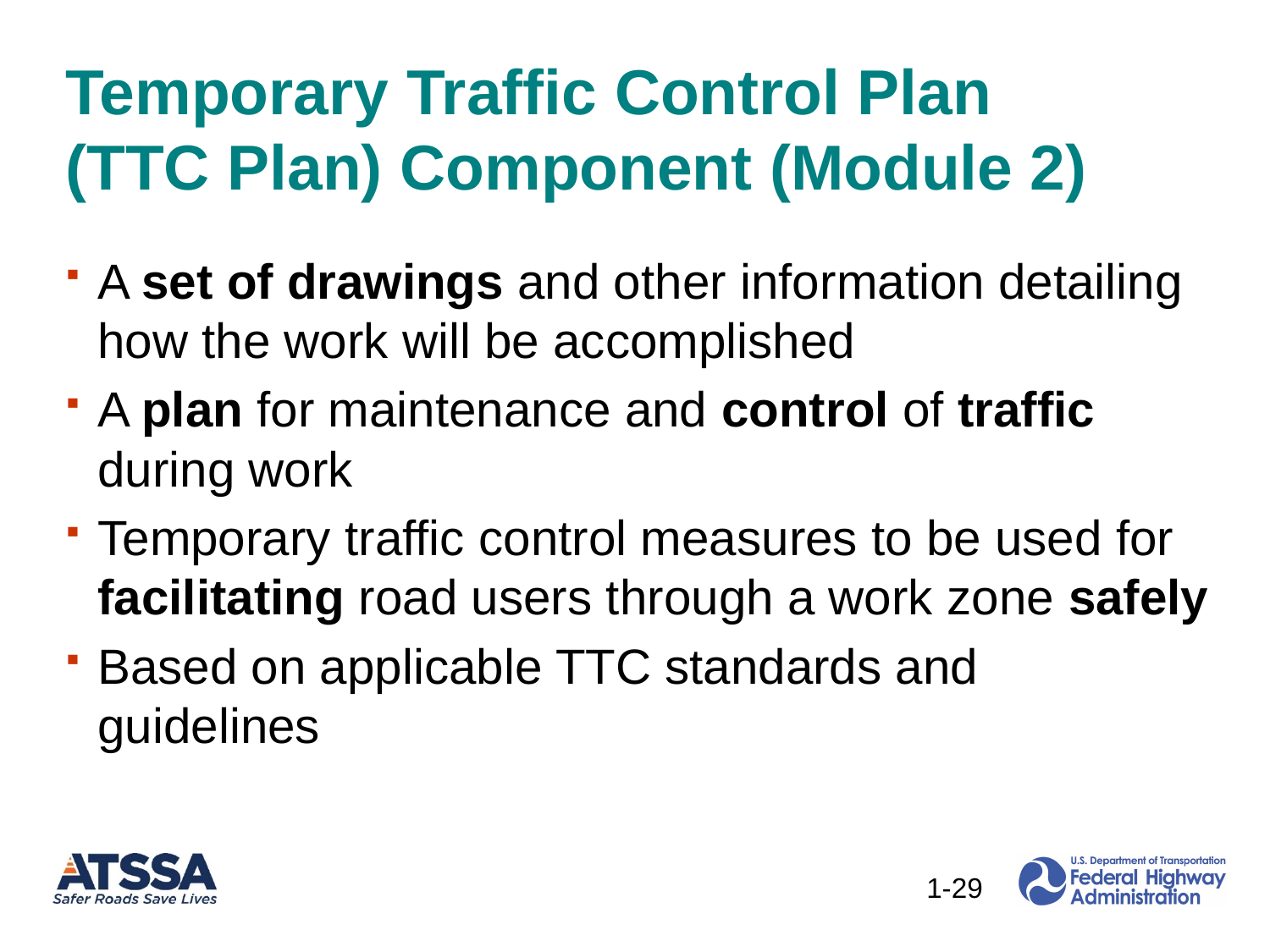

# Temporary Traffic Control Plan (TTC Plan) Component (Module 2)
A set of drawings and other information detailing how the work will be accomplished
A plan for maintenance and control of traffic during work
Temporary traffic control measures to be used for facilitating road users through a work zone safely
Based on applicable TTC standards and guidelines